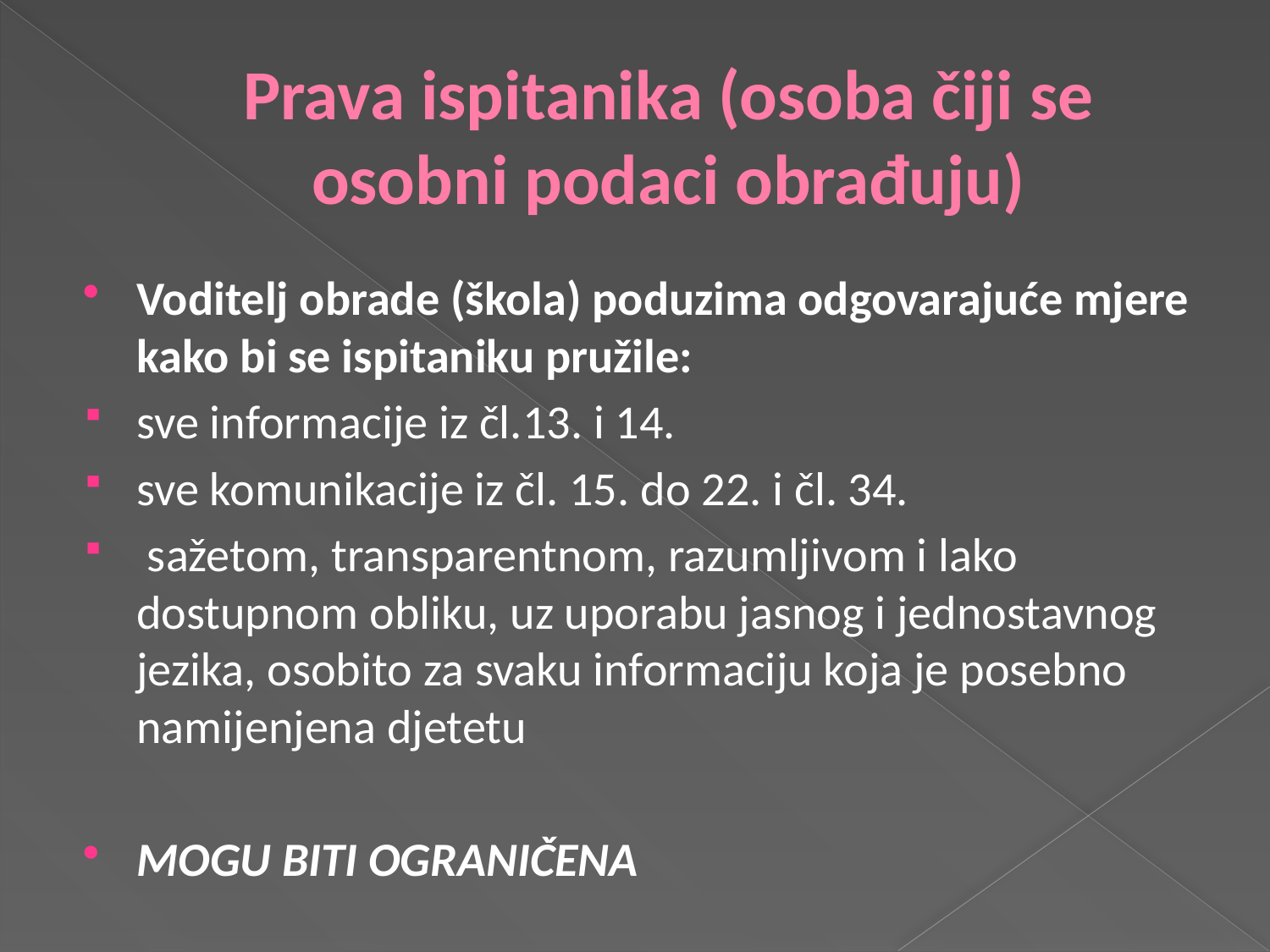

# Prava ispitanika (osoba čiji se osobni podaci obrađuju)
Voditelj obrade (škola) poduzima odgovarajuće mjere kako bi se ispitaniku pružile:
sve informacije iz čl.13. i 14.
sve komunikacije iz čl. 15. do 22. i čl. 34.
 sažetom, transparentnom, razumljivom i lako dostupnom obliku, uz uporabu jasnog i jednostavnog jezika, osobito za svaku informaciju koja je posebno namijenjena djetetu

MOGU BITI OGRANIČENA